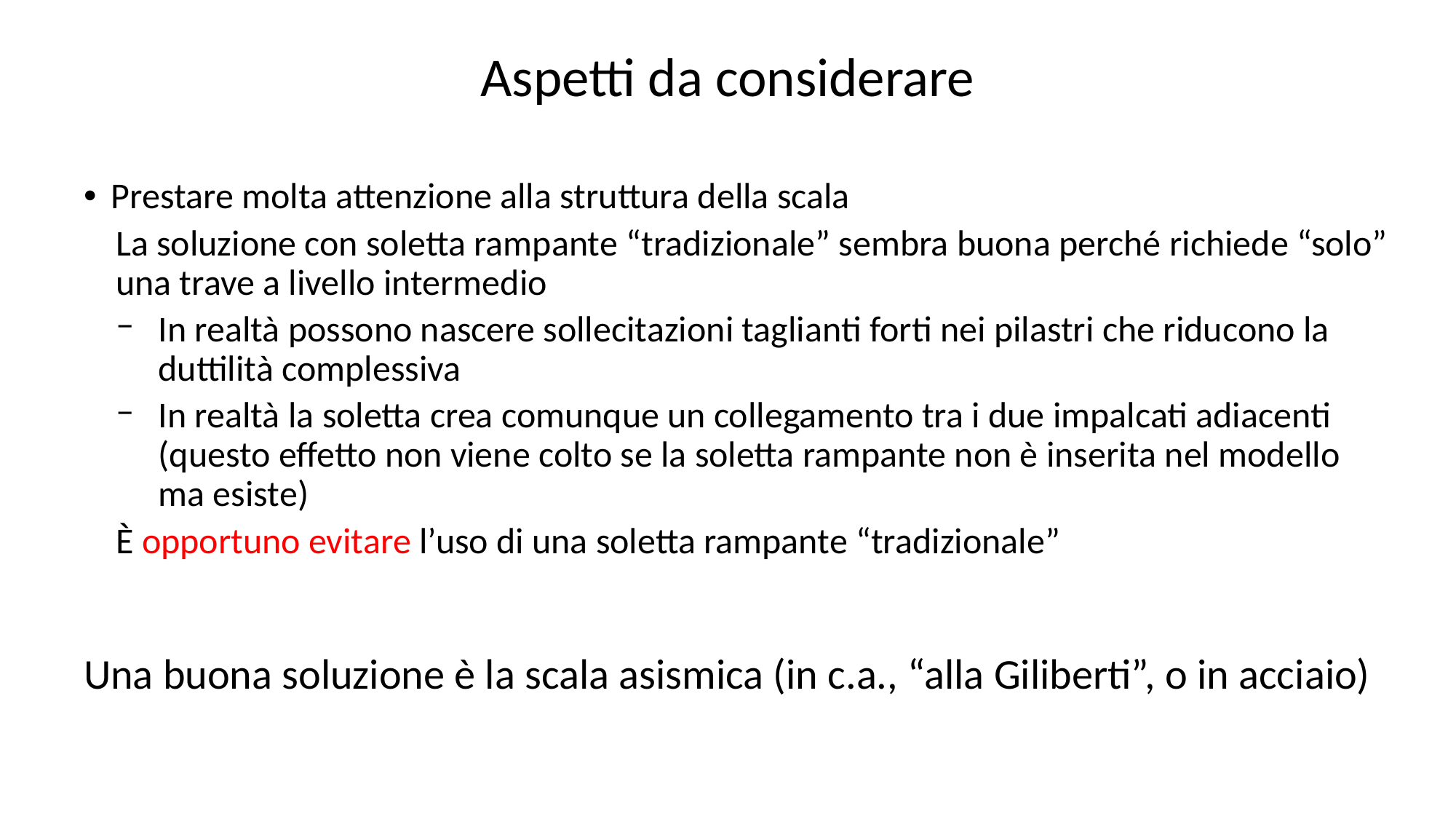

# Aspetti da considerare
Prestare molta attenzione alla struttura della scala
La soluzione con soletta rampante “tradizionale” sembra buona perché richiede “solo” una trave a livello intermedio
In realtà possono nascere sollecitazioni taglianti forti nei pilastri che riducono la duttilità complessiva
In realtà la soletta crea comunque un collegamento tra i due impalcati adiacenti (questo effetto non viene colto se la soletta rampante non è inserita nel modello ma esiste)
È opportuno evitare l’uso di una soletta rampante “tradizionale”
Una buona soluzione è la scala asismica (in c.a., “alla Giliberti”, o in acciaio)